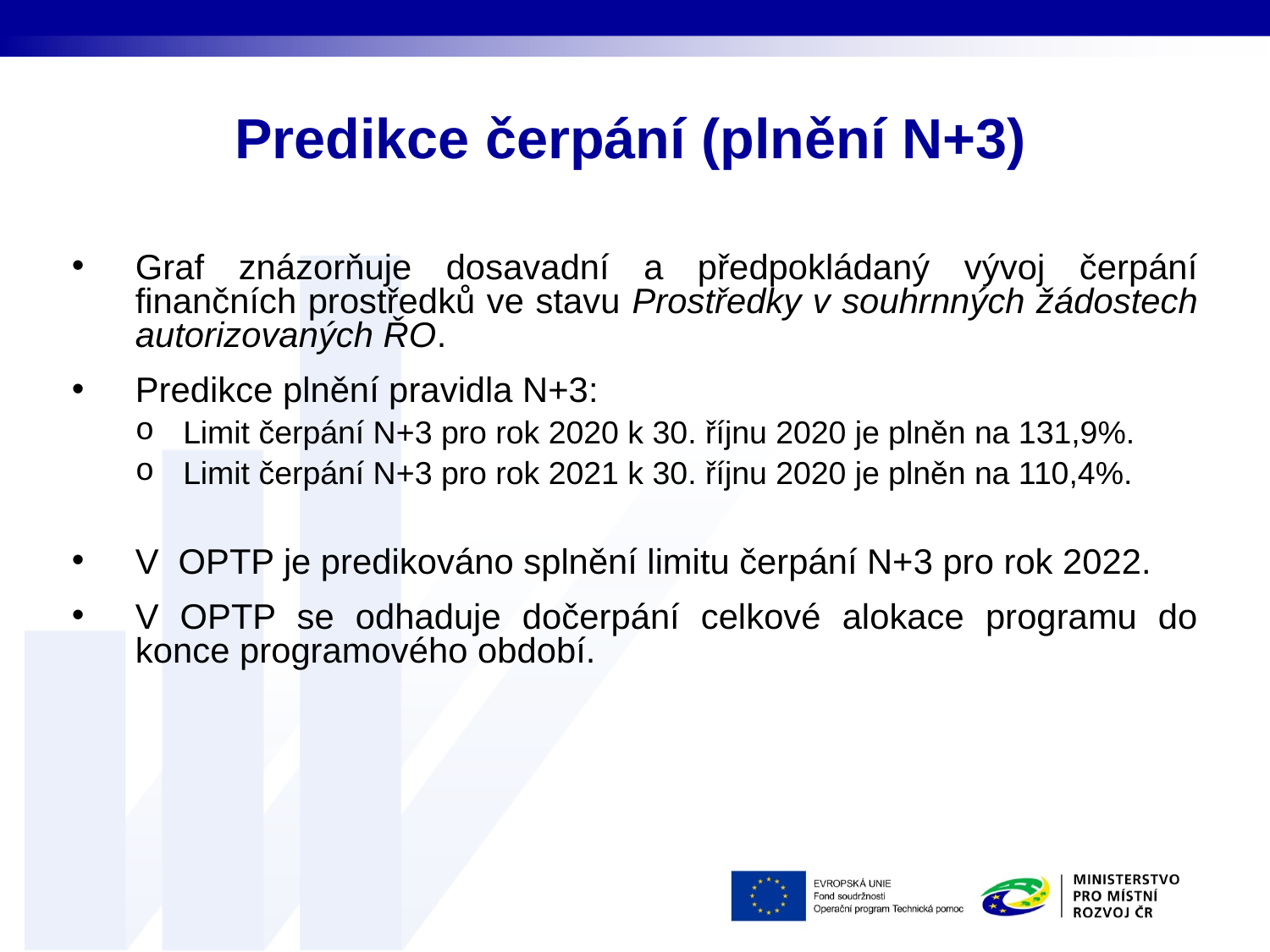

# Predikce čerpání (plnění N+3)
Graf znázorňuje dosavadní a předpokládaný vývoj čerpání finančních prostředků ve stavu Prostředky v souhrnných žádostech autorizovaných ŘO.
Predikce plnění pravidla N+3:
Limit čerpání N+3 pro rok 2020 k 30. říjnu 2020 je plněn na 131,9%.
Limit čerpání N+3 pro rok 2021 k 30. říjnu 2020 je plněn na 110,4%.

V  OPTP je predikováno splnění limitu čerpání N+3 pro rok 2022.
V OPTP se odhaduje dočerpání celkové alokace programu do konce programového období.